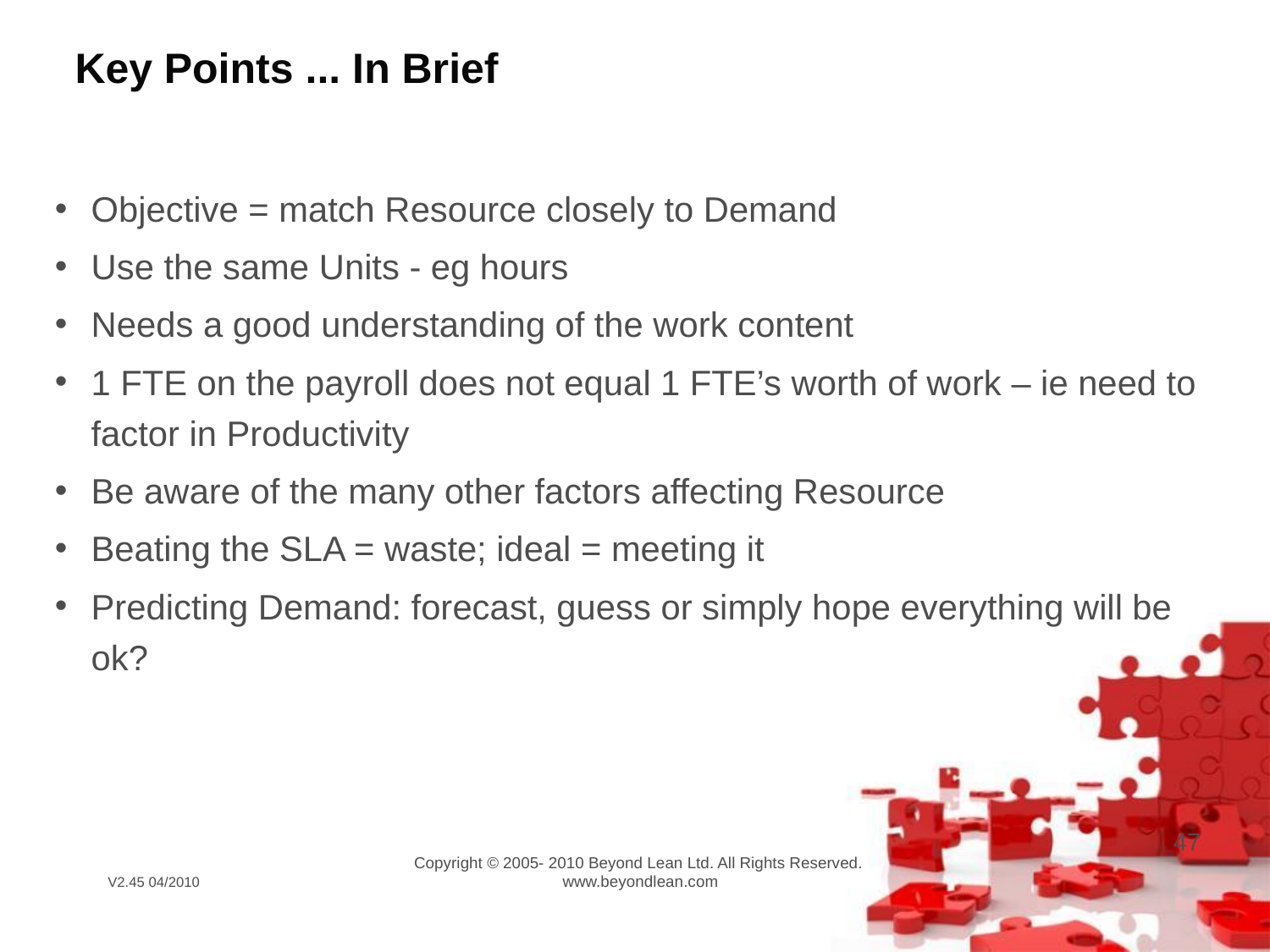

# Key Points ... In Brief
Objective = match Resource closely to Demand
Use the same Units - eg hours
Needs a good understanding of the work content
1 FTE on the payroll does not equal 1 FTE’s worth of work – ie need to factor in Productivity
Be aware of the many other factors affecting Resource
Beating the SLA = waste; ideal = meeting it
Predicting Demand: forecast, guess or simply hope everything will be ok?

47